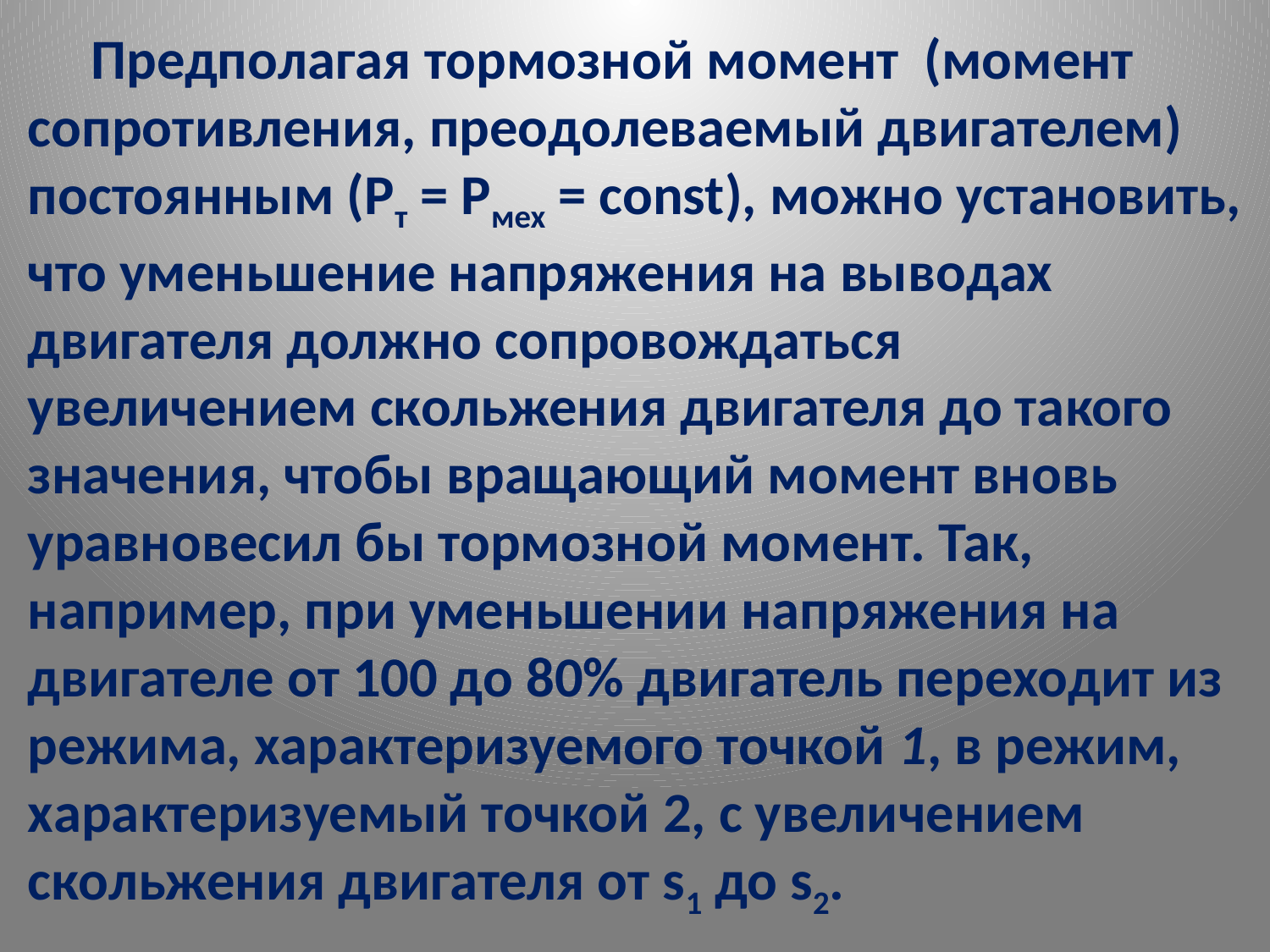

# Предполагая тормозной момент  (момент сопротивления, преодолеваемый двигателем) постоянным (Рт = Рмех = const), можно установить, что уменьшение напряжения на выводах двигателя должно сопровождаться увеличением скольжения двигателя до такого значения, чтобы вращающий момент вновь уравновесил бы тормозной момент. Так, например, при уменьшении напряжения на двигателе от 100 до 80% двигатель переходит из режима, характеризуемого точкой 1, в режим, характеризуемый точкой 2, с увеличением скольжения двигателя от s1 до s2.